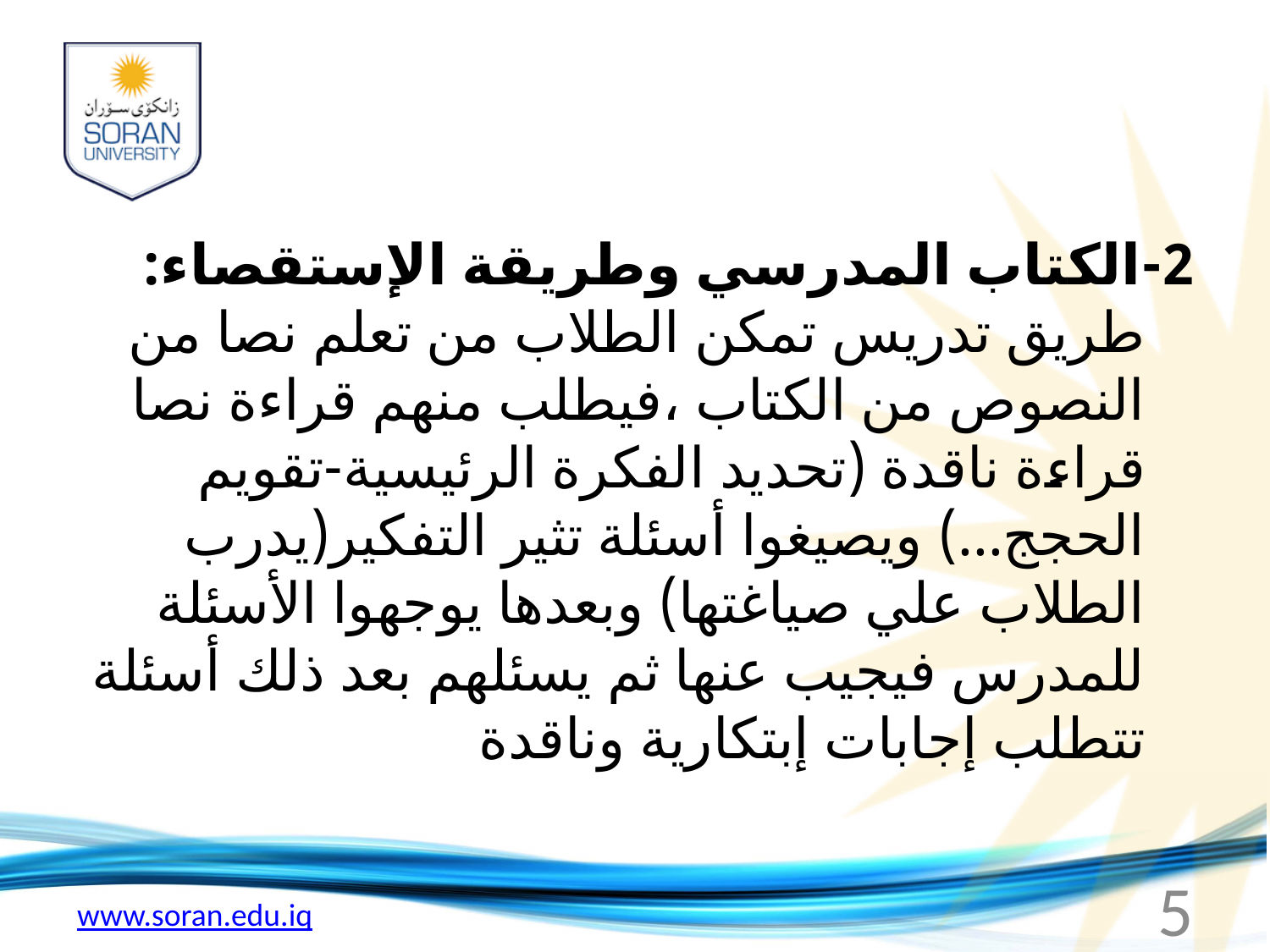

2-الكتاب المدرسي وطريقة الإستقصاء:
طريق تدريس تمكن الطلاب من تعلم نصا من النصوص من الكتاب ،فيطلب منهم قراءة نصا قراءة ناقدة (تحديد الفكرة الرئيسية-تقويم الحجج...) ويصيغوا أسئلة تثير التفكير(يدرب الطلاب علي صياغتها) وبعدها يوجهوا الأسئلة للمدرس فيجيب عنها ثم يسئلهم بعد ذلك أسئلة  تتطلب إجابات إبتكارية وناقدة
5